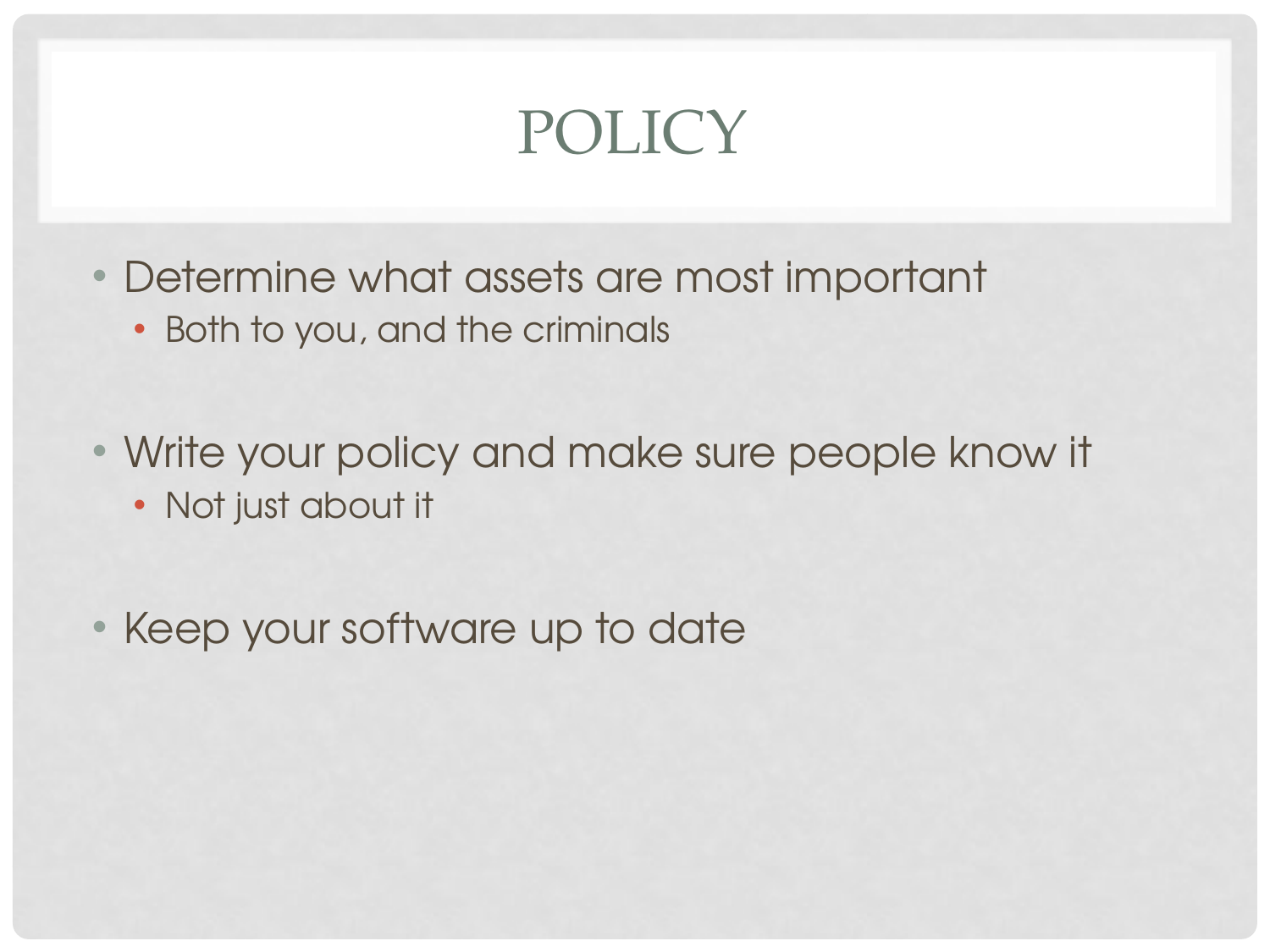

# policy
Determine what assets are most important
Both to you, and the criminals

Write your policy and make sure people know it
Not just about it

Keep your software up to date